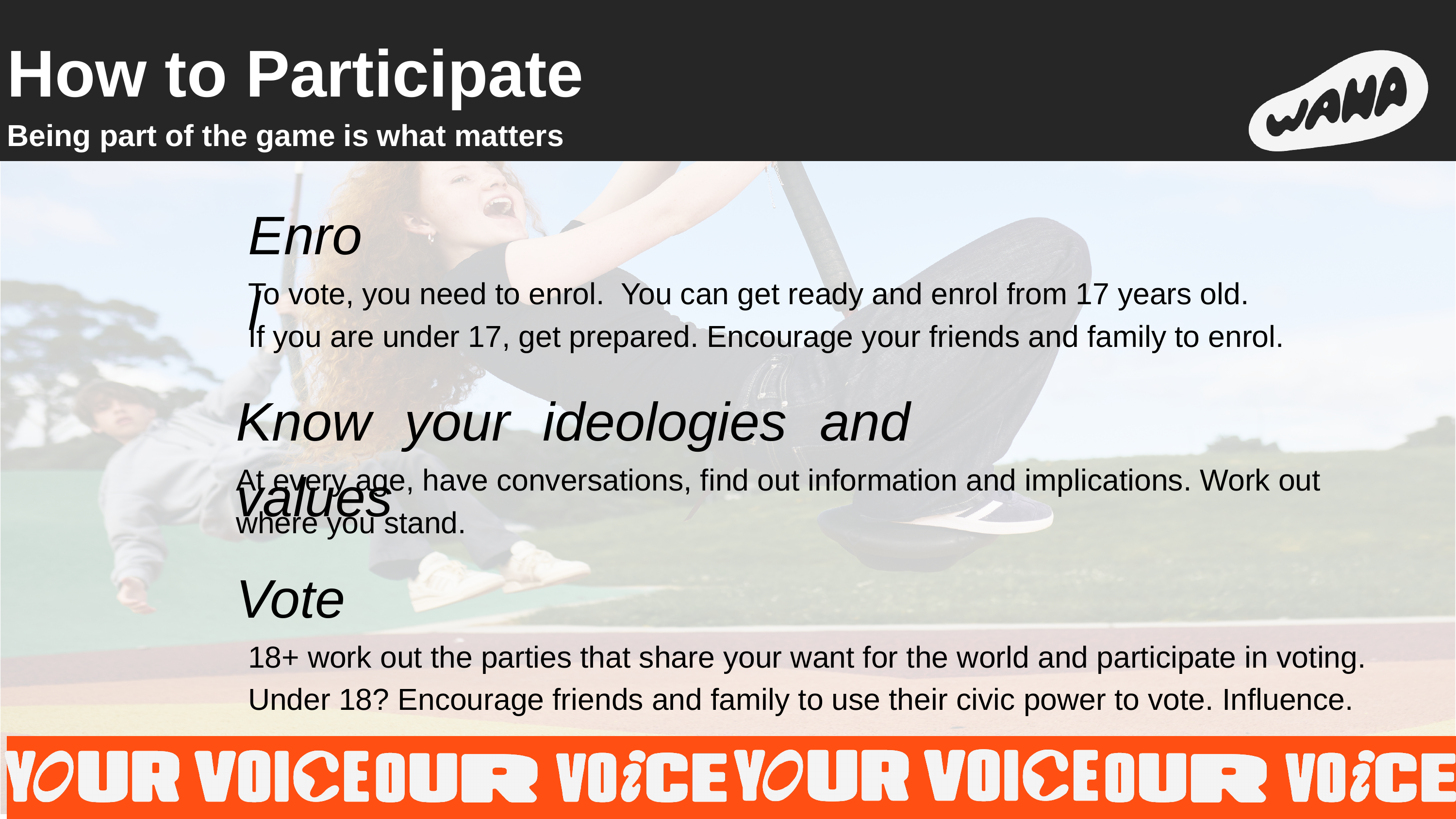

How to Participate
Being part of the game is what matters

Enrol

To vote, you need to enrol.  You can get ready and enrol from 17 years old.
If you are under 17, get prepared. Encourage your friends and family to enrol.
Know your ideologies and values

At every age, have conversations, find out information and implications. Work out where you stand.
Vote

18+ work out the parties that share your want for the world and participate in voting.
Under 18? Encourage friends and family to use their civic power to vote. Influence.